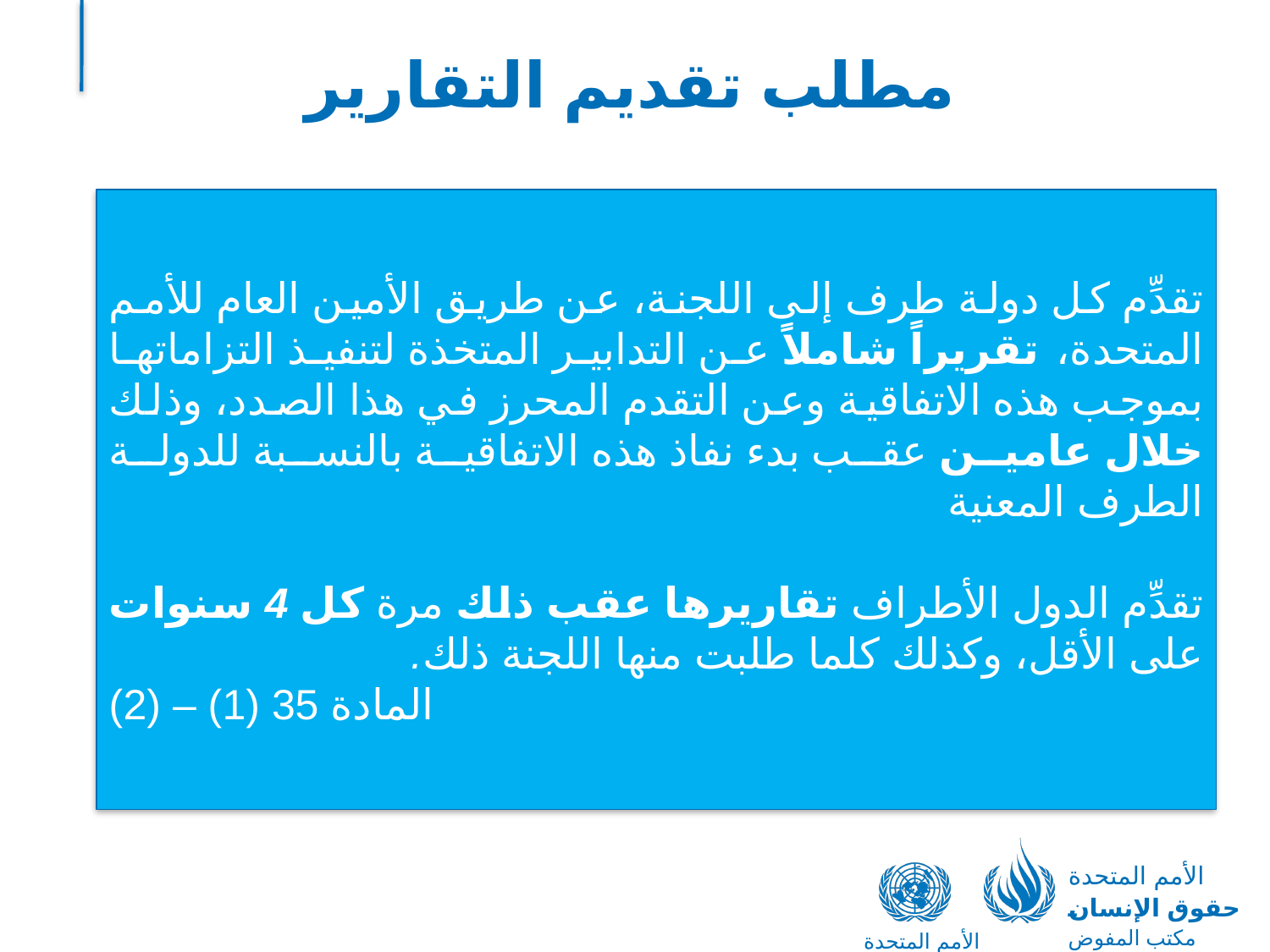

# مطلب تقديم التقارير
تقدِّم كل دولة طرف إلى اللجنة، عن طريق الأمين العام للأمم المتحدة، تقريراً شاملاً عن التدابير المتخذة لتنفيذ التزاماتها بموجب هذه الاتفاقية وعن التقدم المحرز في هذا الصدد، وذلك خلال عامين عقب بدء نفاذ هذه الاتفاقية بالنسبة للدولة الطرف المعنية

تقدِّم الدول الأطراف تقاريرها عقب ذلك مرة كل 4 سنوات على الأقل، وكذلك كلما طلبت منها اللجنة ذلك.
المادة 35 (1) – (2)

الأمم المتحدة
حقوق الإنسان
مكتب المفوض السامي
الأمم المتحدة